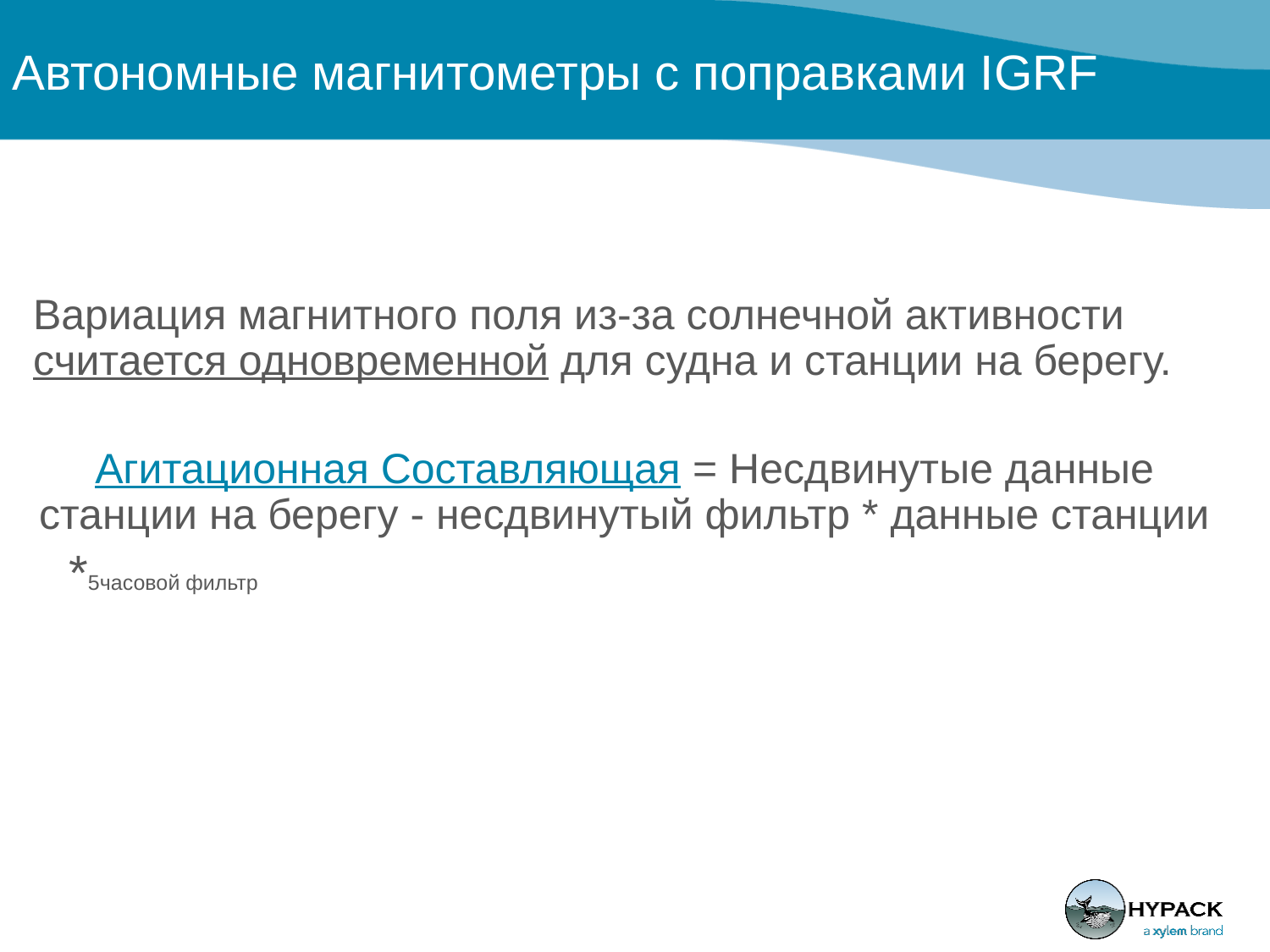

Автономные магнитометры с поправками IGRF
Вариация магнитного поля из-за солнечной активности считается одновременной для судна и станции на берегу.

Агитационная Составляющая = Несдвинутые данные станции на берегу - несдвинутый фильтр * данные станции
   *5часовой фильтр